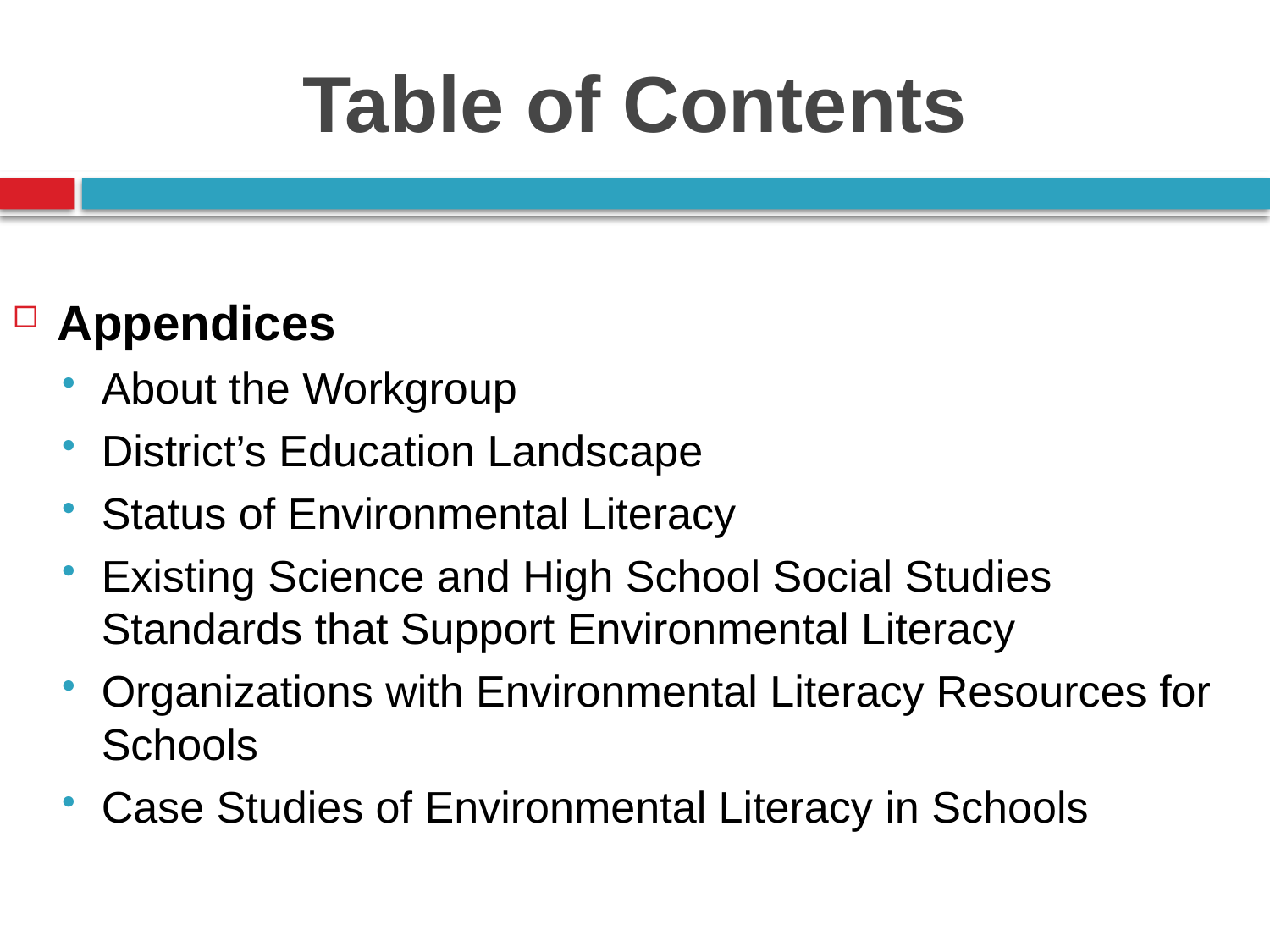

# Table of Contents

Appendices
About the Workgroup
District’s Education Landscape
Status of Environmental Literacy
Existing Science and High School Social Studies Standards that Support Environmental Literacy
Organizations with Environmental Literacy Resources for Schools
Case Studies of Environmental Literacy in Schools